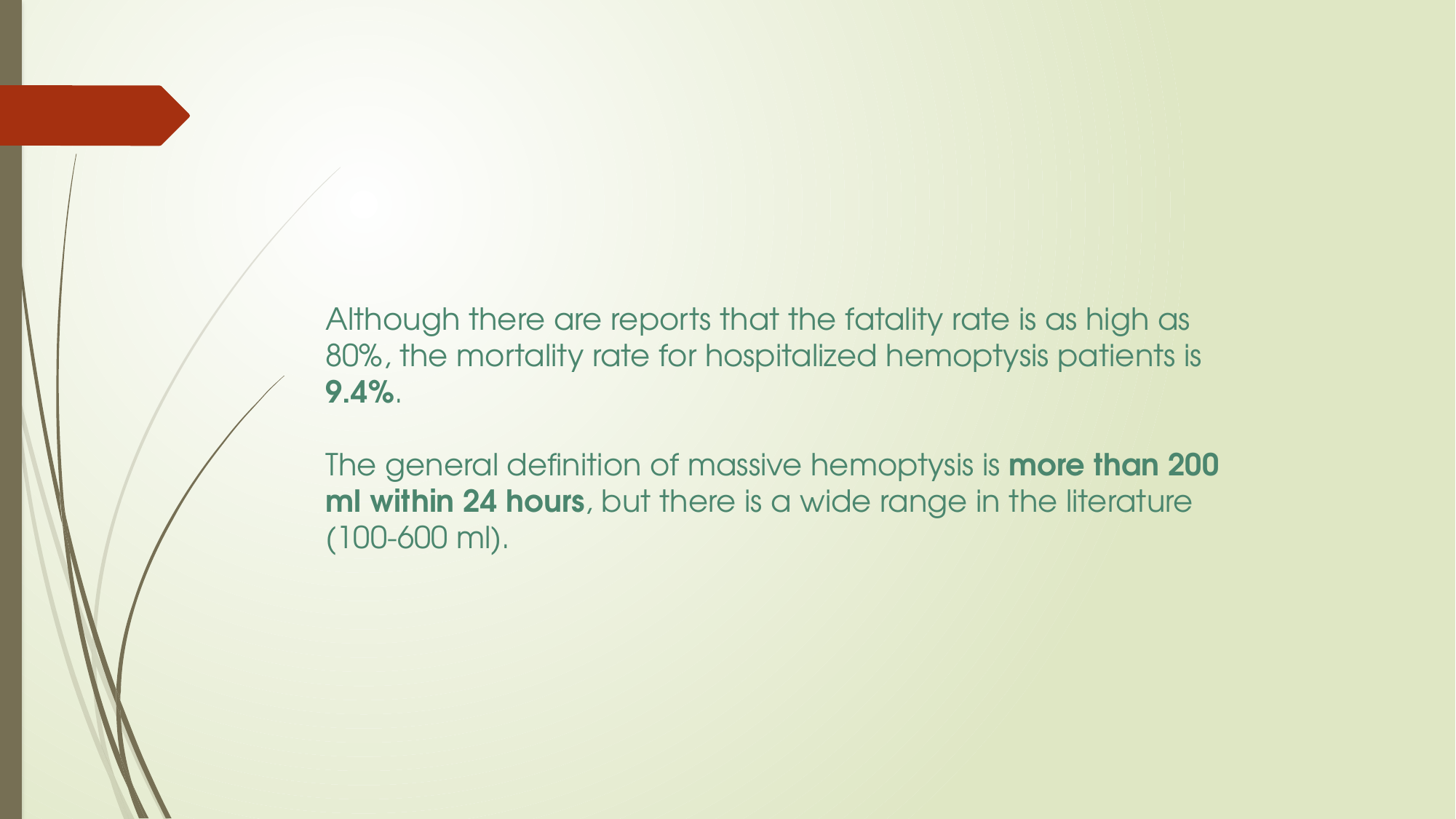

Although there are reports that the fatality rate is as high as 80%, the mortality rate for hospitalized hemoptysis patients is 9.4%.

The general definition of massive hemoptysis is more than 200 ml within 24 hours, but there is a wide range in the literature (100-600 ml).